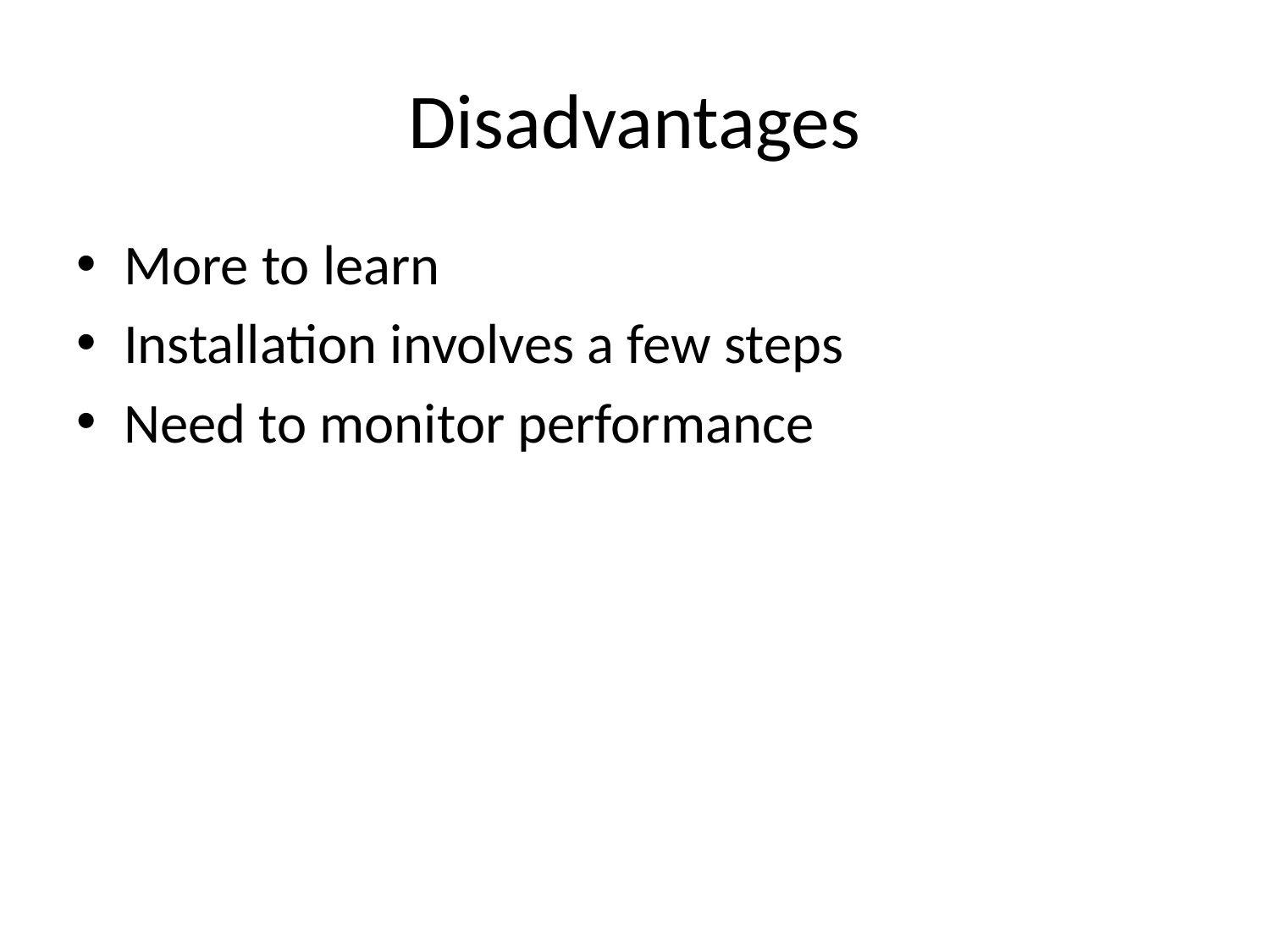

# Disadvantages
More to learn
Installation involves a few steps
Need to monitor performance